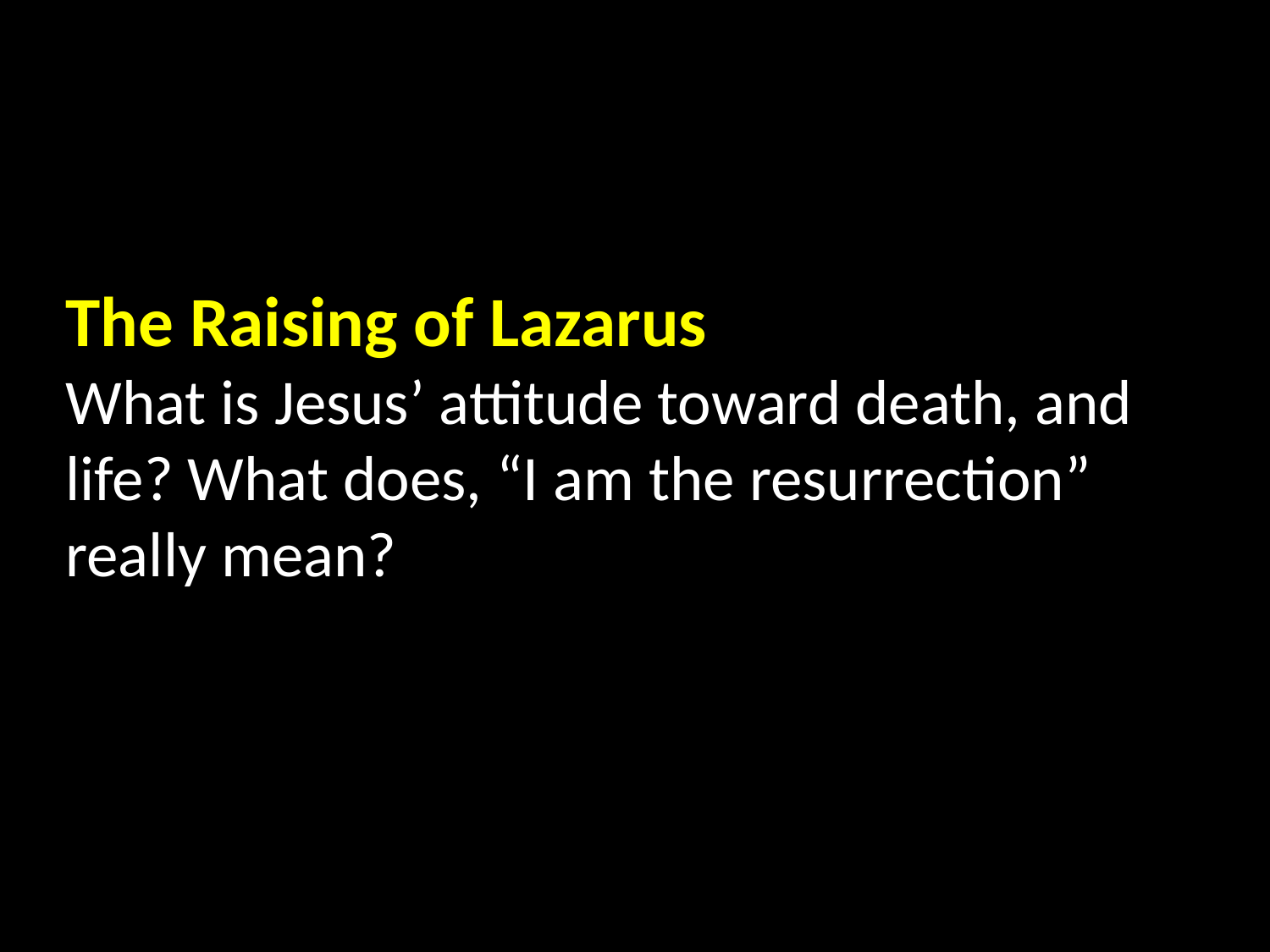

# The Raising of Lazarus What is Jesus’ attitude toward death, and life? What does, “I am the resurrection” really mean?